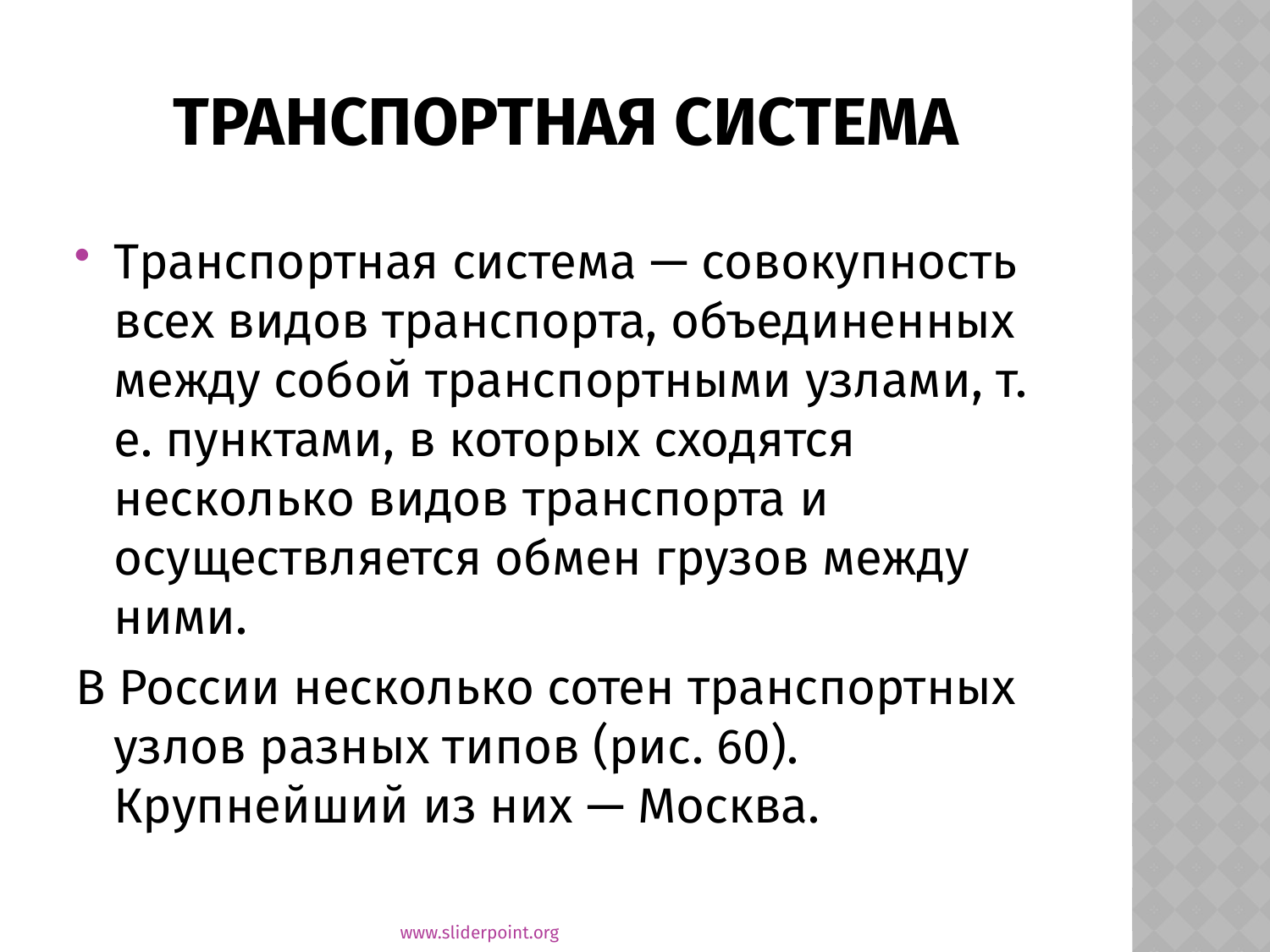

# Транспортная система
Транспортная система — совокупность всех видов транспорта, объединенных между собой транспортными узлами, т. е. пунктами, в которых сходятся несколько видов транспорта и осуществляется обмен грузов между ними.
В России несколько сотен транспортных узлов разных типов (рис. 60). Крупнейший из них — Москва.

www.sliderpoint.org